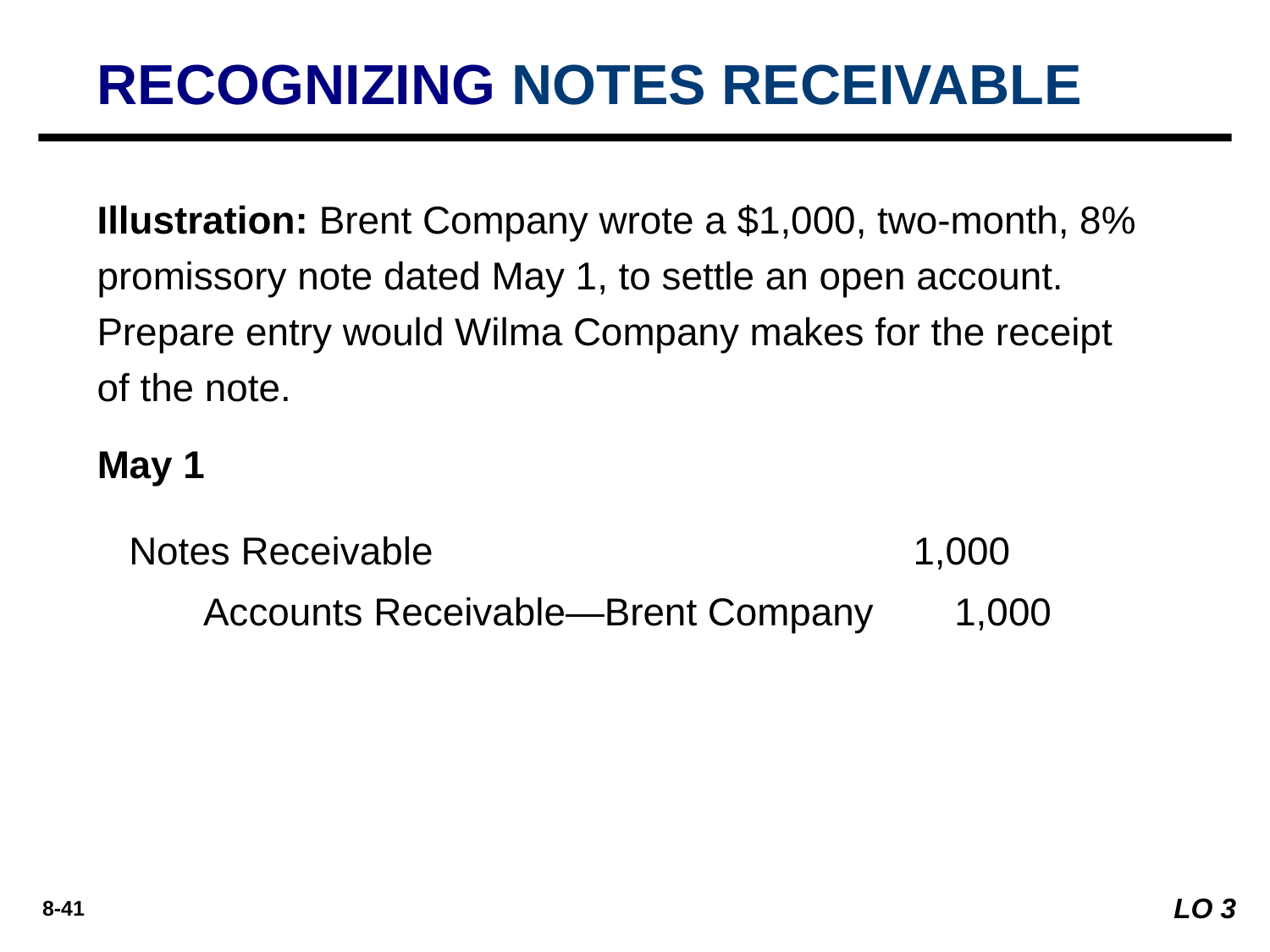

RECOGNIZING NOTES RECEIVABLE

Illustration: Brent Company wrote a $1,000, two-month, 8% promissory note dated May 1, to settle an open account.  Prepare entry would Wilma Company makes for the receipt of the note.
May 1
Notes Receivable 	1,000
	 Accounts Receivable—Brent Company 	1,000
LO 3